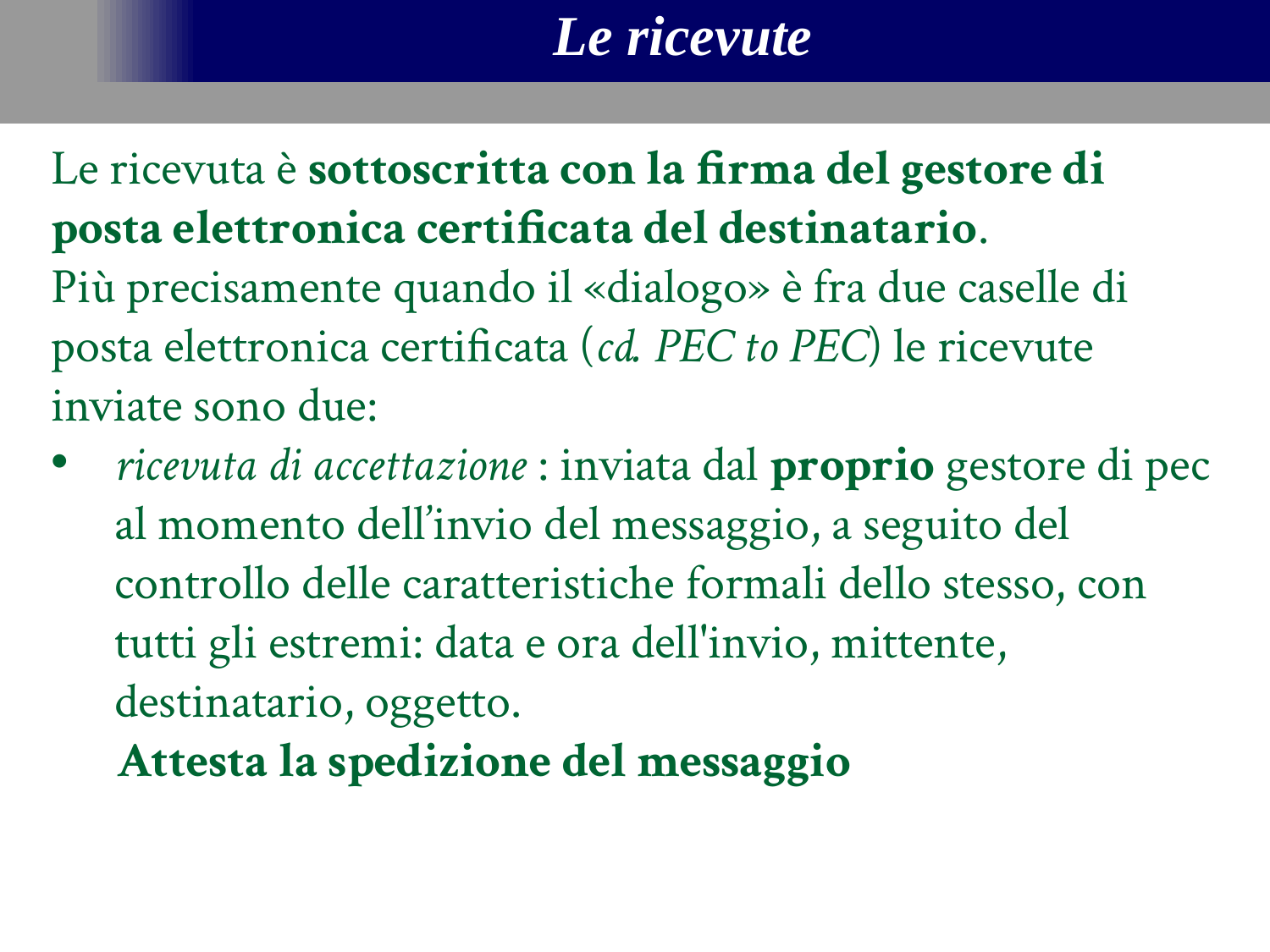

Le ricevute
Le ricevuta è sottoscritta con la firma del gestore di posta elettronica certificata del destinatario.
Più precisamente quando il «dialogo» è fra due caselle di posta elettronica certificata (cd. PEC to PEC) le ricevute inviate sono due:
ricevuta di accettazione : inviata dal proprio gestore di pec al momento dell’invio del messaggio, a seguito del controllo delle caratteristiche formali dello stesso, con tutti gli estremi: data e ora dell'invio, mittente, destinatario, oggetto.
      Attesta la spedizione del messaggio